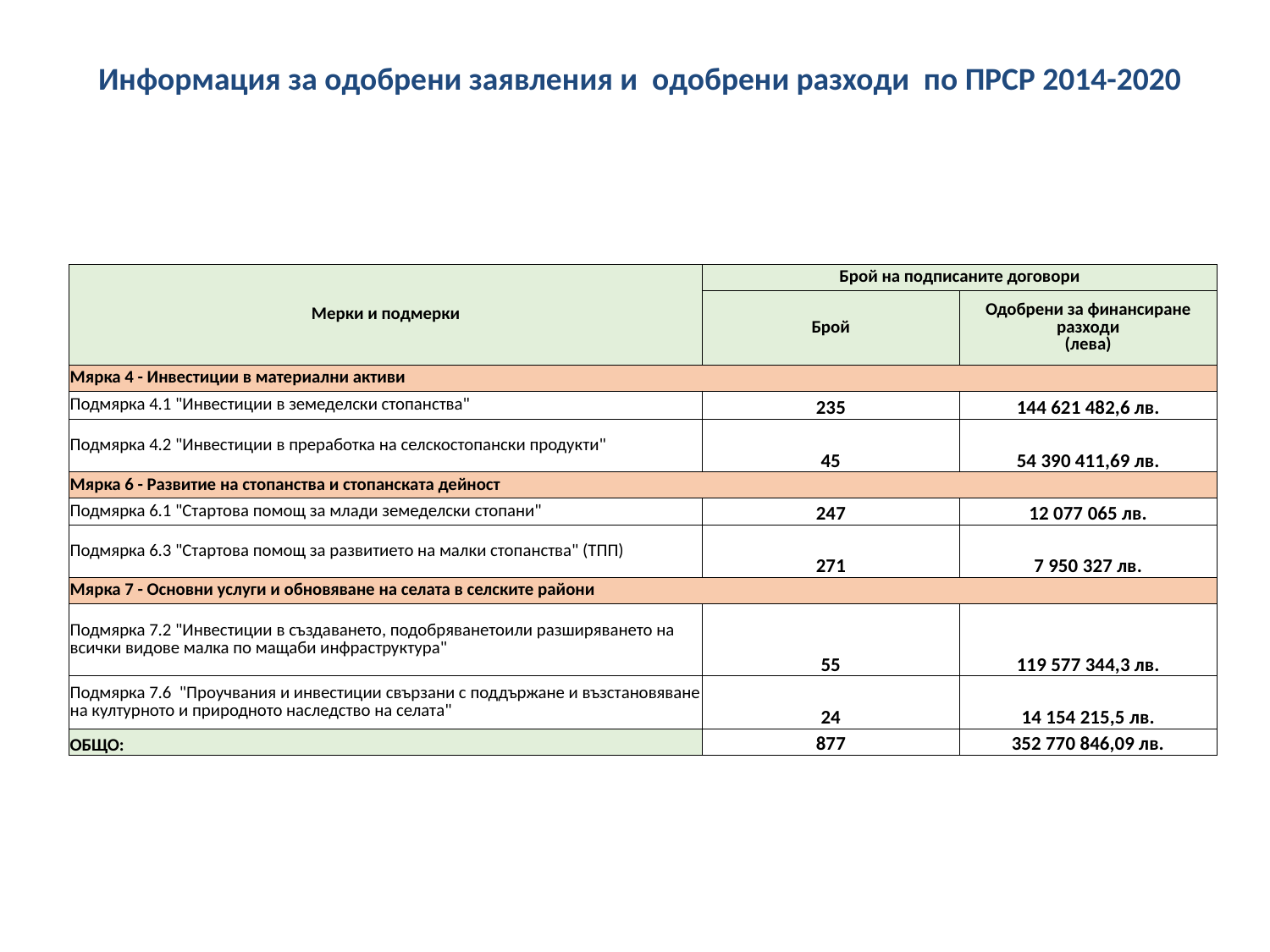

Информация за одобрени заявления и  одобрени разходи  по ПРСР 2014-2020
| Мерки и подмерки | Брой на подписаните договори |  |
| --- | --- | --- |
|  | Брой | Одобрени за финансиране разходи (лева) |
| Мярка 4 - Инвестиции в материални активи |  |  |
| Подмярка 4.1 "Инвестиции в земеделски стопанства" | 235 | 144 621 482,6 лв. |
| Подмярка 4.2 "Инвестиции в преработка на селскостопански продукти" | 45 | 54 390 411,69 лв. |
| Мярка 6 - Развитие на стопанства и стопанската дейност |  |  |
| Подмярка 6.1 "Стартова помощ за млади земеделски стопани" | 247 | 12 077 065 лв. |
| Подмярка 6.3 "Стартова помощ за развитието на малки стопанства" (ТПП) | 271 | 7 950 327 лв. |
| Мярка 7 - Основни услуги и обновяване на селата в селските райони |  |  |
| Подмярка 7.2 "Инвестиции в създаването, подобряванетоили разширяването на всички видове малка по мащаби инфраструктура" | 55 | 119 577 344,3 лв. |
| Подмярка 7.6 "Проучвания и инвестиции свързани с поддържане и възстановяване на културното и природното наследство на селата" | 24 | 14 154 215,5 лв. |
| ОБЩО: | 877 | 352 770 846,09 лв. |